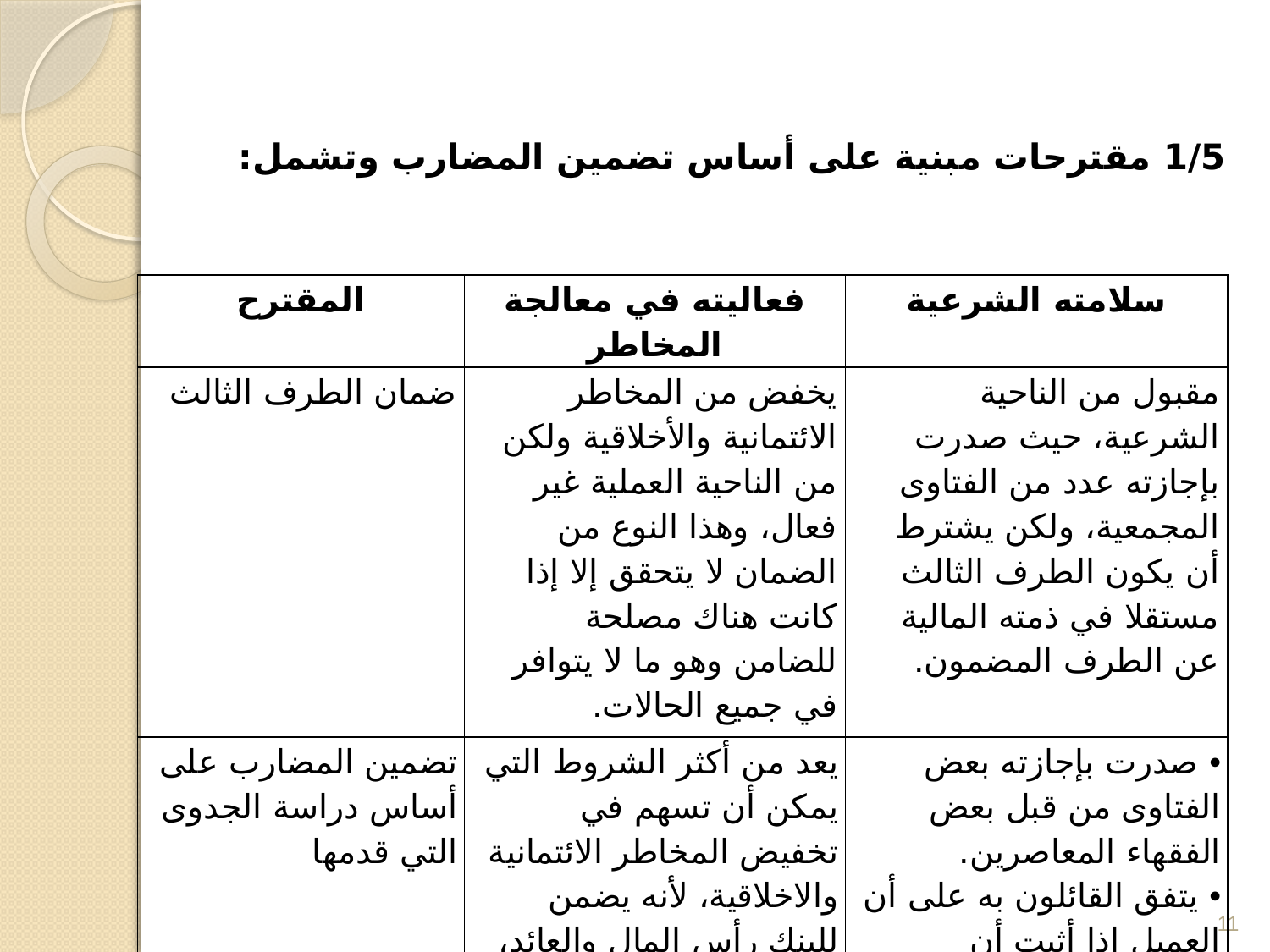

1/5 مقترحات مبنية على أساس تضمين المضارب وتشمل:

| المقترح | فعاليته في معالجة المخاطر | سلامته الشرعية |
| --- | --- | --- |
| ضمان الطرف الثالث | يخفض من المخاطر الائتمانية والأخلاقية ولكن من الناحية العملية غير فعال، وهذا النوع من الضمان لا يتحقق إلا إذا كانت هناك مصلحة للضامن وهو ما لا يتوافر في جميع الحالات. | مقبول من الناحية الشرعية، حيث صدرت بإجازته عدد من الفتاوى المجمعية، ولكن يشترط أن يكون الطرف الثالث مستقلا في ذمته المالية عن الطرف المضمون. |
| تضمين المضارب على أساس دراسة الجدوى التي قدمها | يعد من أكثر الشروط التي يمكن أن تسهم في تخفيض المخاطر الائتمانية والاخلاقية، لأنه يضمن للبنك رأس المال والعائد، بناءً على الدراسة التي قدمها العميل وارتضاها البنك | صدرت بإجازته بعض الفتاوى من قبل بعض الفقهاء المعاصرين. يتفق القائلون به على أن العميل إذا أثبت أن الخسائر ناشئة عن غير تعدٍ منه أو تقصير فإن الضمان ينتفي عنه. |
11